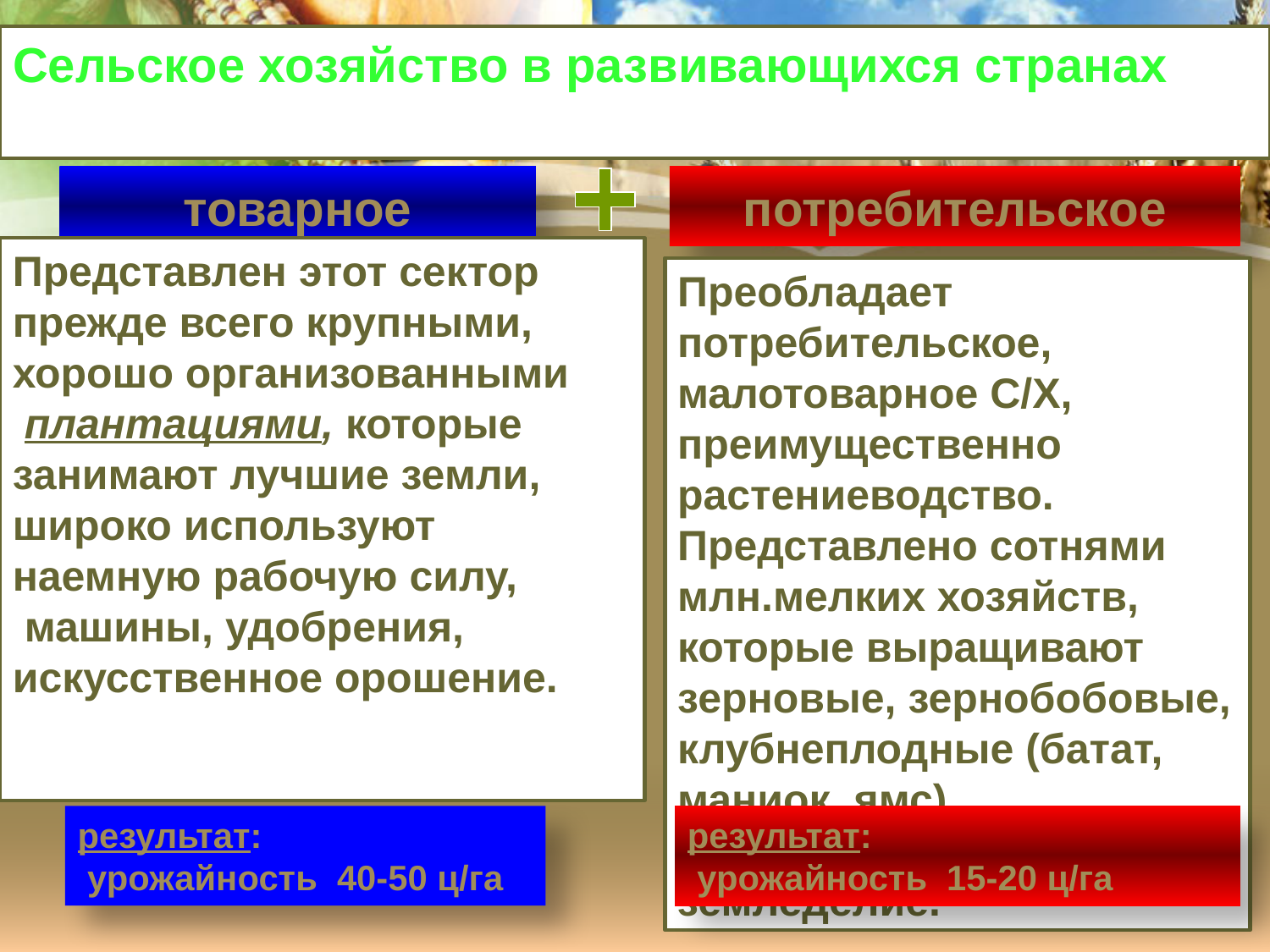

# Сельское хозяйство в развивающихся странах
товарное
потребительское

Представлен этот сектор прежде всего крупными, хорошо организованными
 плантациями, которые  занимают лучшие земли,
широко используют
наемную рабочую силу,
 машины, удобрения,
искусственное орошение.

Преобладает потребительское,
малотоварное С/Х,
преимущественно растениеводство.
Представлено сотнями млн.мелких хозяйств, которые выращивают
зерновые, зернобобовые, клубнеплодные (батат, маниок, ямс).
Подсечно-огневое земледелие.
результат:
 урожайность  40-50 ц/га
результат:
 урожайность  15-20 ц/га